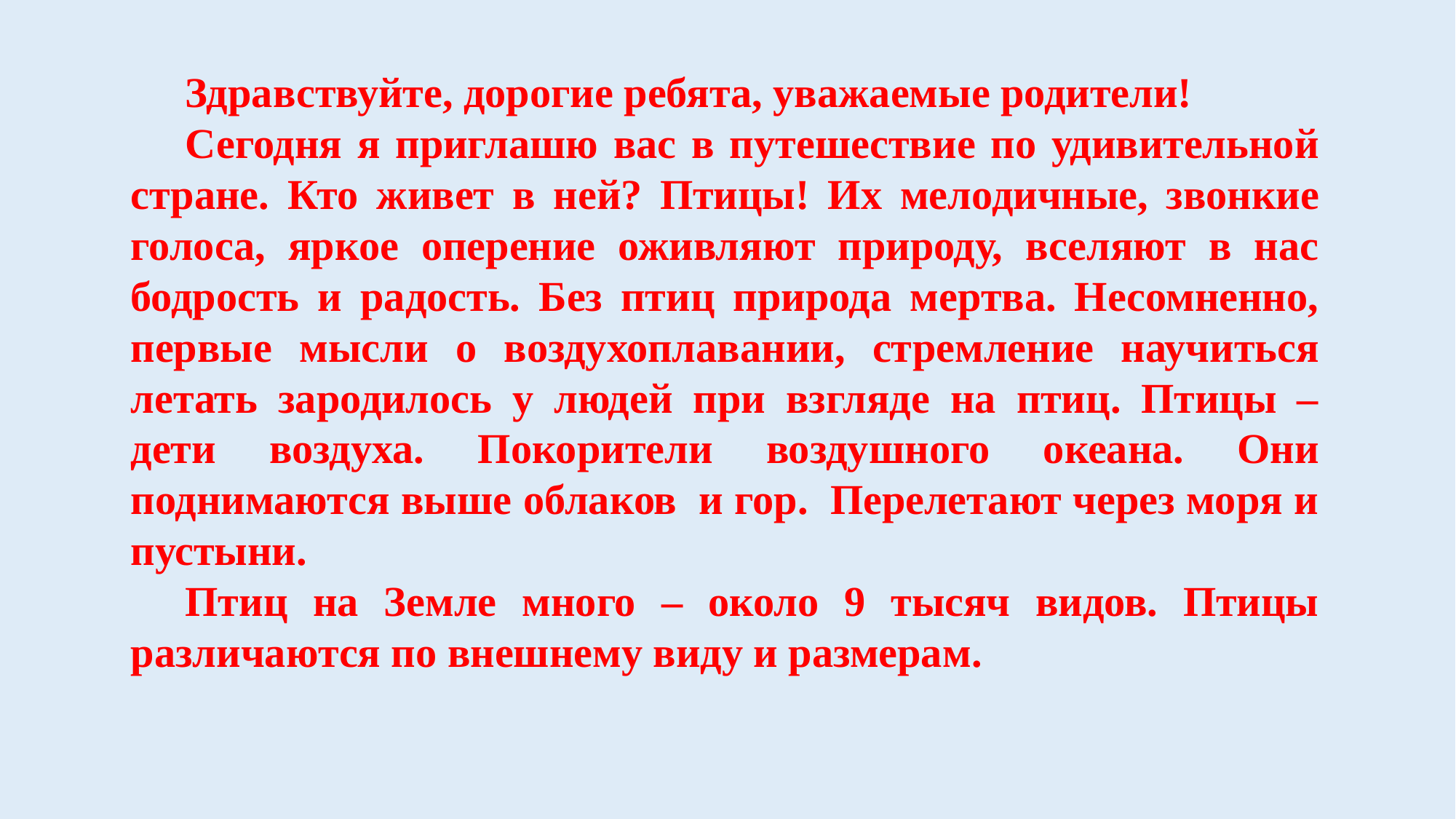

Здравствуйте, дорогие ребята, уважаемые родители!
Сегодня я приглашю вас в путешествие по удивительной стране. Кто живет в ней? Птицы! Их мелодичные, звонкие голоса, яркое оперение оживляют природу, вселяют в нас бодрость и радость. Без птиц природа мертва. Несомненно, первые мысли о воздухоплавании, стремление научиться летать зародилось у людей при взгляде на птиц. Птицы – дети воздуха. Покорители воздушного океана. Они поднимаются выше облаков  и гор.  Перелетают через моря и пустыни.
Птиц на Земле много – около 9 тысяч видов. Птицы различаются по внешнему виду и размерам.